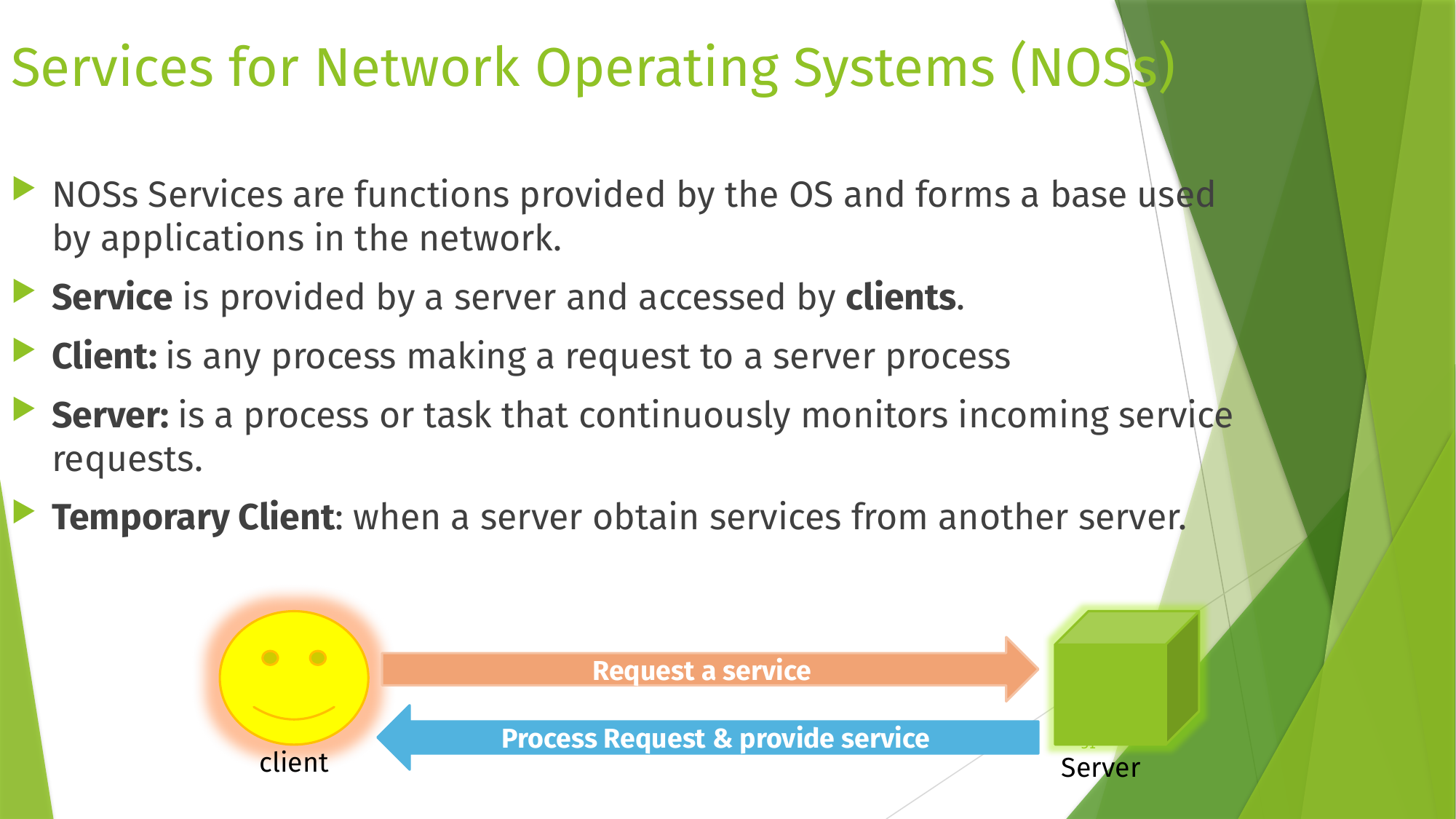

# Services for Network Operating Systems (NOSs)
NOSs Services are functions provided by the OS and forms a base used by applications in the network.
Service is provided by a server and accessed by clients.
Client: is any process making a request to a server process
Server: is a process or task that continuously monitors incoming service requests.
Temporary Client: when a server obtain services from another server.

Request a service
Process Request & provide service
31
client
Server